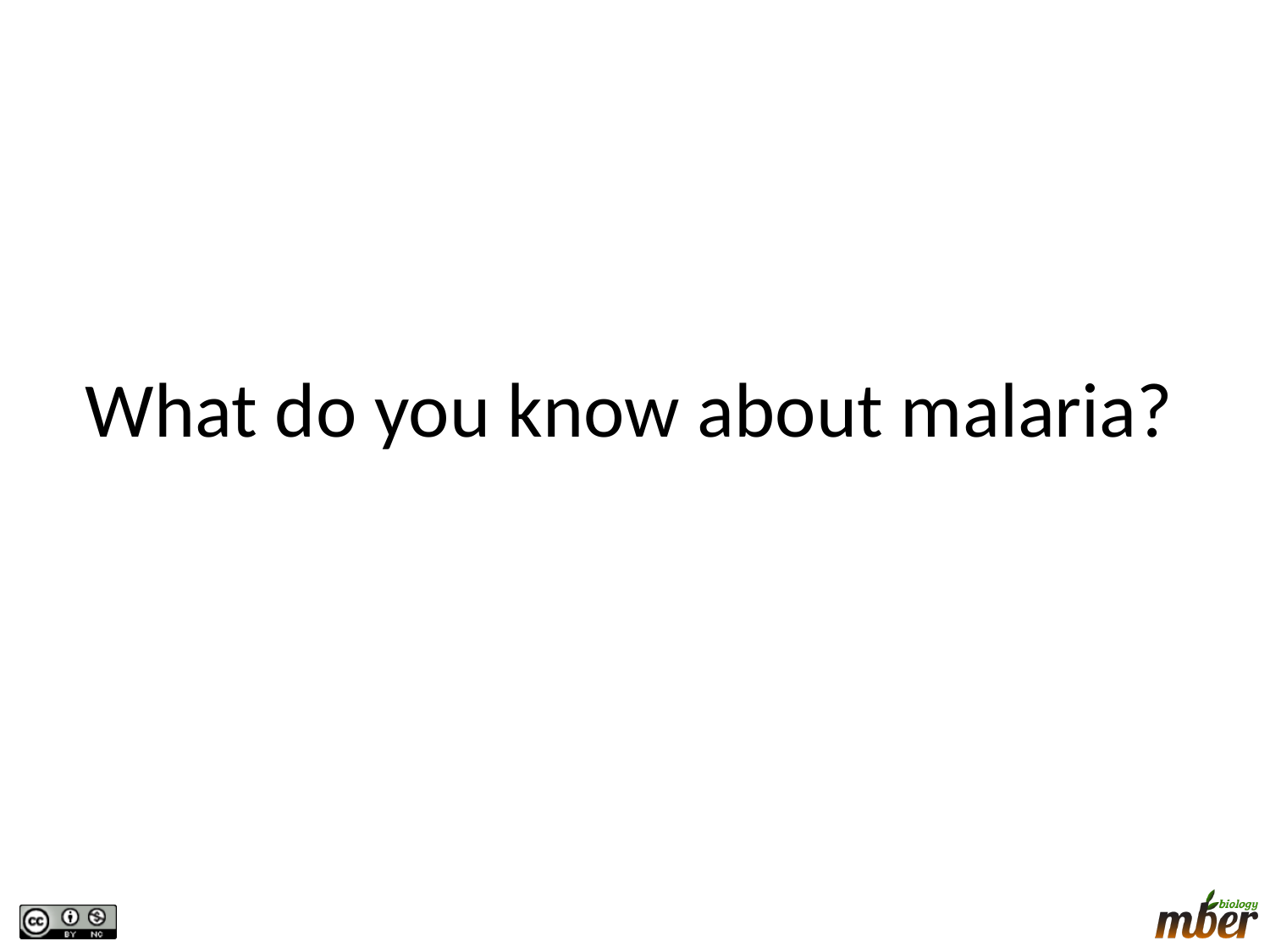

# What do you know about malaria?